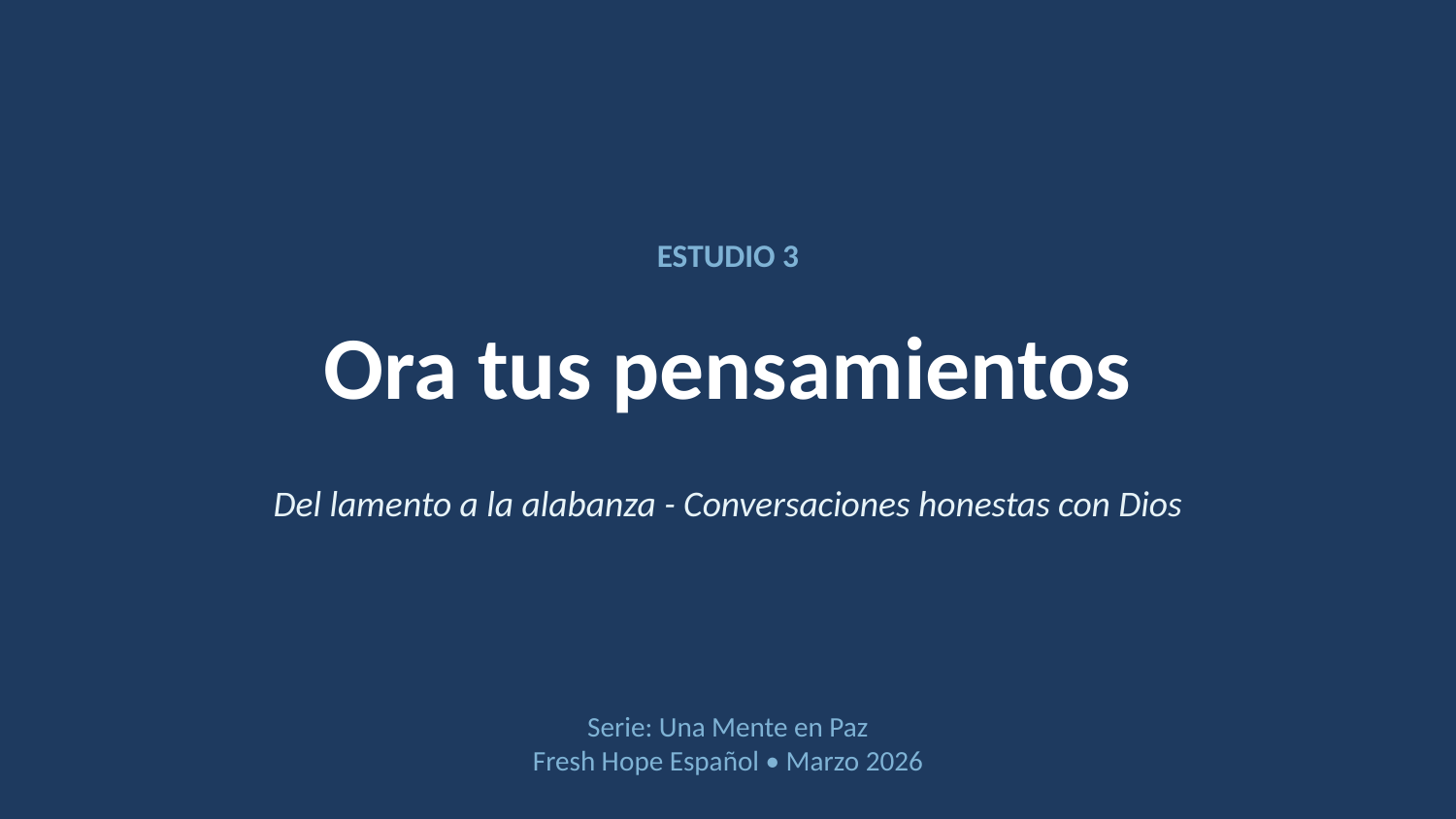

ESTUDIO 3
Ora tus pensamientos
Del lamento a la alabanza - Conversaciones honestas con Dios
Serie: Una Mente en Paz
Fresh Hope Español • Marzo 2026